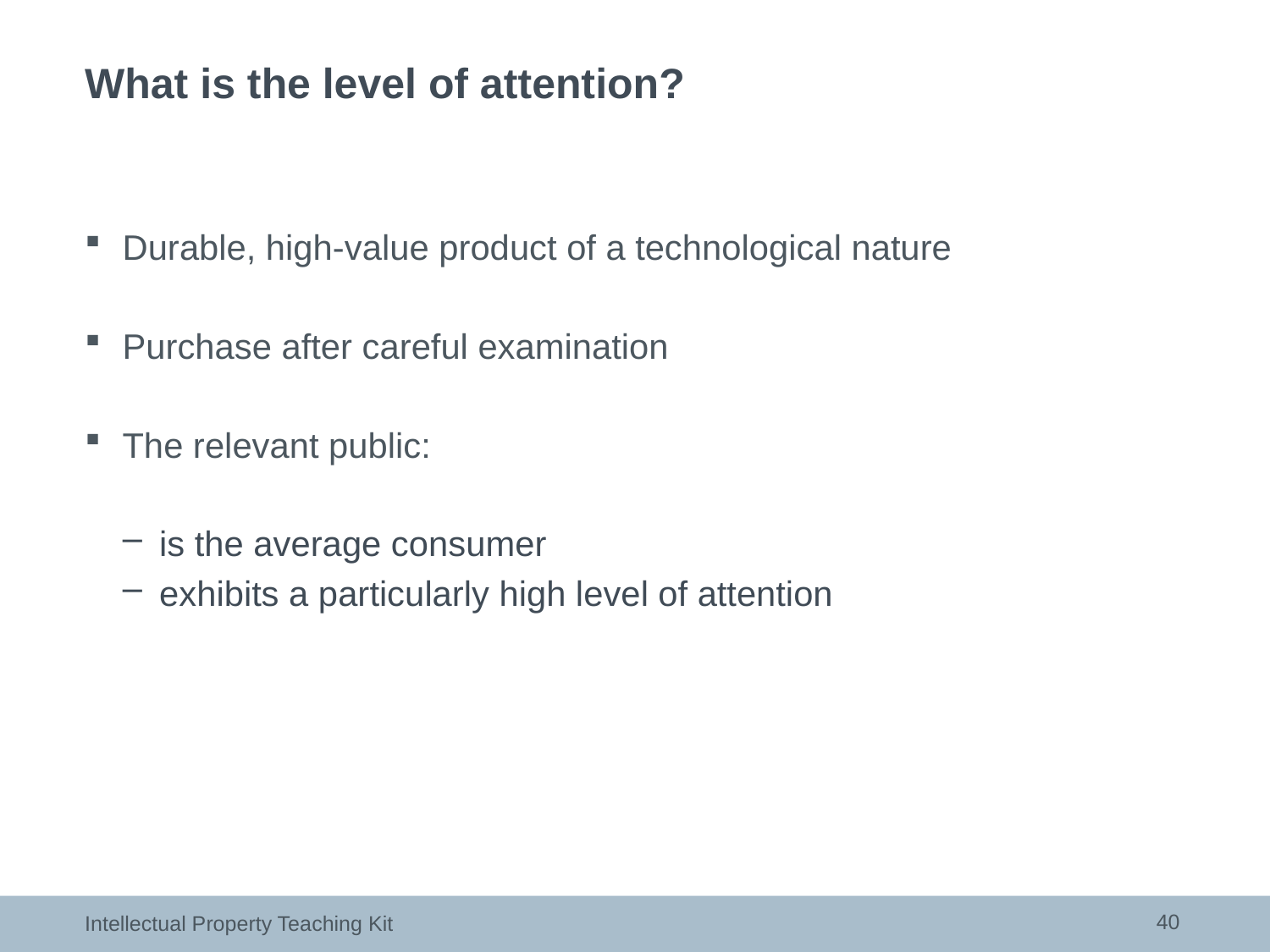

# What is the level of attention?
Durable, high-value product of a technological nature

Purchase after careful examination

The relevant public:

is the average consumer
exhibits a particularly high level of attention

40
Intellectual Property Teaching Kit